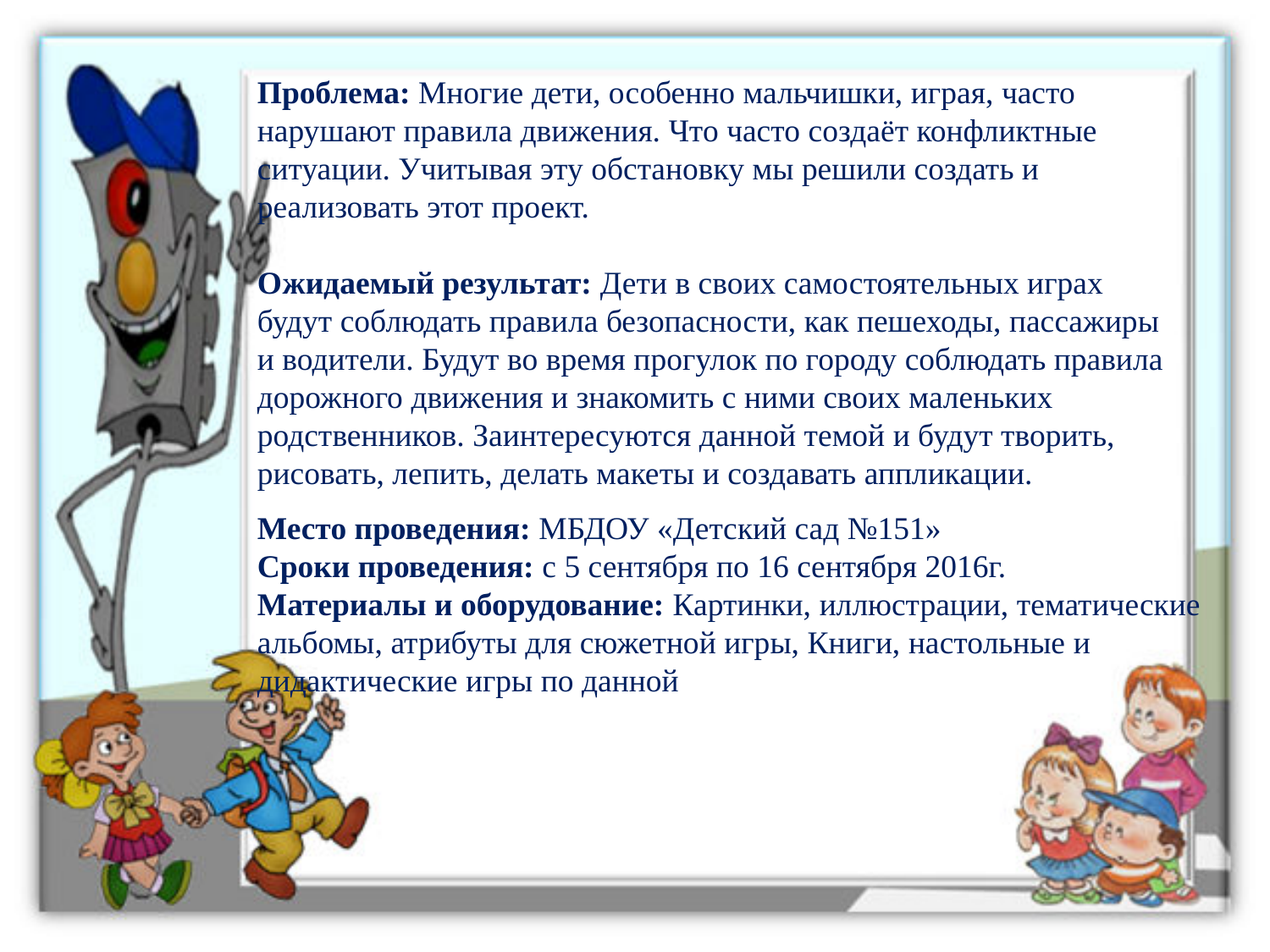

Проблема: Многие дети, особенно мальчишки, играя, часто нарушают правила движения. Что часто создаёт конфликтные ситуации. Учитывая эту обстановку мы решили создать и реализовать этот проект.

Ожидаемый результат: Дети в своих самостоятельных играх будут соблюдать правила безопасности, как пешеходы, пассажиры и водители. Будут во время прогулок по городу соблюдать правила дорожного движения и знакомить с ними своих маленьких родственников. Заинтересуются данной темой и будут творить, рисовать, лепить, делать макеты и создавать аппликации.
Место проведения: МБДОУ «Детский сад №151»
Сроки проведения: с 5 сентября по 16 сентября 2016г.
Материалы и оборудование: Картинки, иллюстрации, тематические альбомы, атрибуты для сюжетной игры, Книги, настольные и дидактические игры по данной